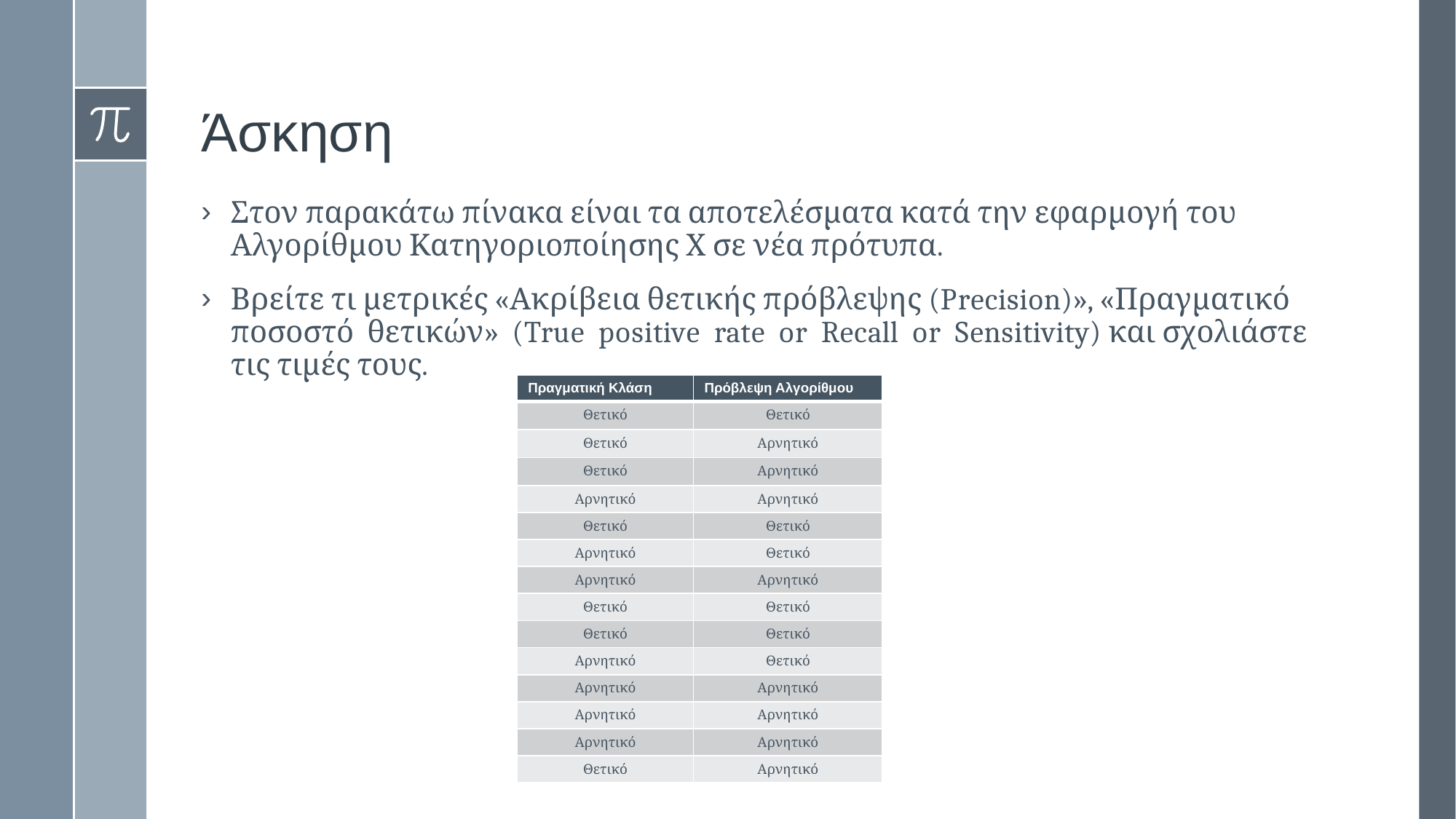

# Άσκηση
Στον παρακάτω πίνακα είναι τα αποτελέσματα κατά την εφαρμογή του Αλγορίθμου Κατηγοριοποίησης Χ σε νέα πρότυπα.
Βρείτε τι μετρικές «Ακρίβεια θετικής πρόβλεψης (Precision)», «Πραγματικό  ποσοστό  θετικών»  (True  positive  rate  or  Recall  or  Sensitivity) και σχολιάστε τις τιμές τους.

| Πραγματική Κλάση | Πρόβλεψη Αλγορίθμου |
| --- | --- |
| Θετικό | Θετικό |
| Θετικό | Αρνητικό |
| Θετικό | Αρνητικό |
| Αρνητικό | Αρνητικό |
| Θετικό | Θετικό |
| Αρνητικό | Θετικό |
| Αρνητικό | Αρνητικό |
| Θετικό | Θετικό |
| Θετικό | Θετικό |
| Αρνητικό | Θετικό |
| Αρνητικό | Αρνητικό |
| Αρνητικό | Αρνητικό |
| Αρνητικό | Αρνητικό |
| Θετικό | Αρνητικό |